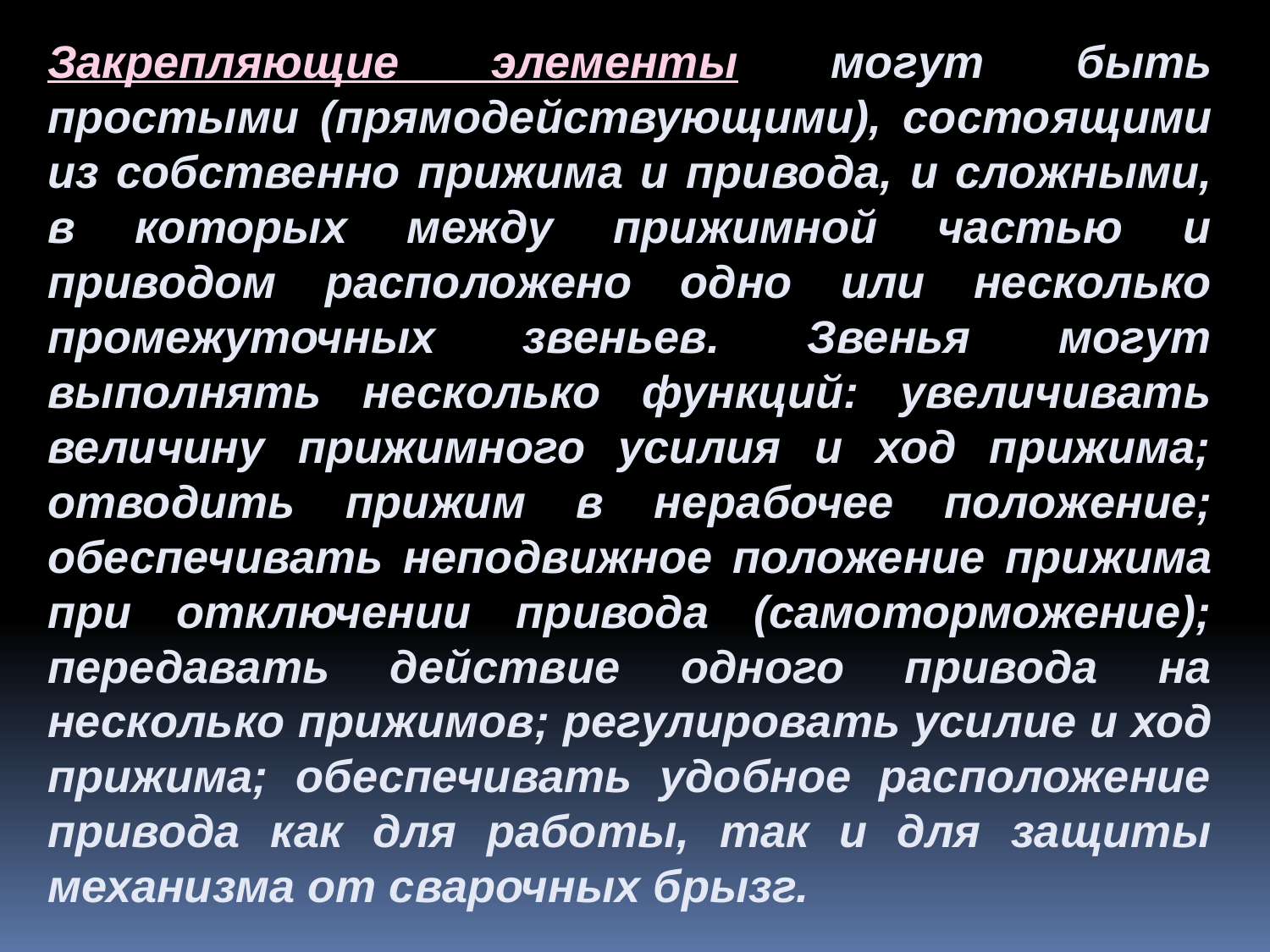

Закрепляющие элементы могут быть простыми (прямодействующими), состо­ящими из собственно прижима и при­вода, и сложными, в которых между прижимной частью и приводом распо­ложено одно или несколько промежуточных звеньев. Звенья могут выполнять несколько функций: увеличивать величину прижимного усилия и ход прижима; отводить прижим в не­рабочее положение; обеспечивать неподвижное положение при­жима при отключении привода (самоторможение); передавать дей­ствие одного привода на несколько прижимов; регулировать уси­лие и ход прижима; обеспечивать удобное расположение при­вода как для работы, так и для защиты механизма от сварочных брызг.